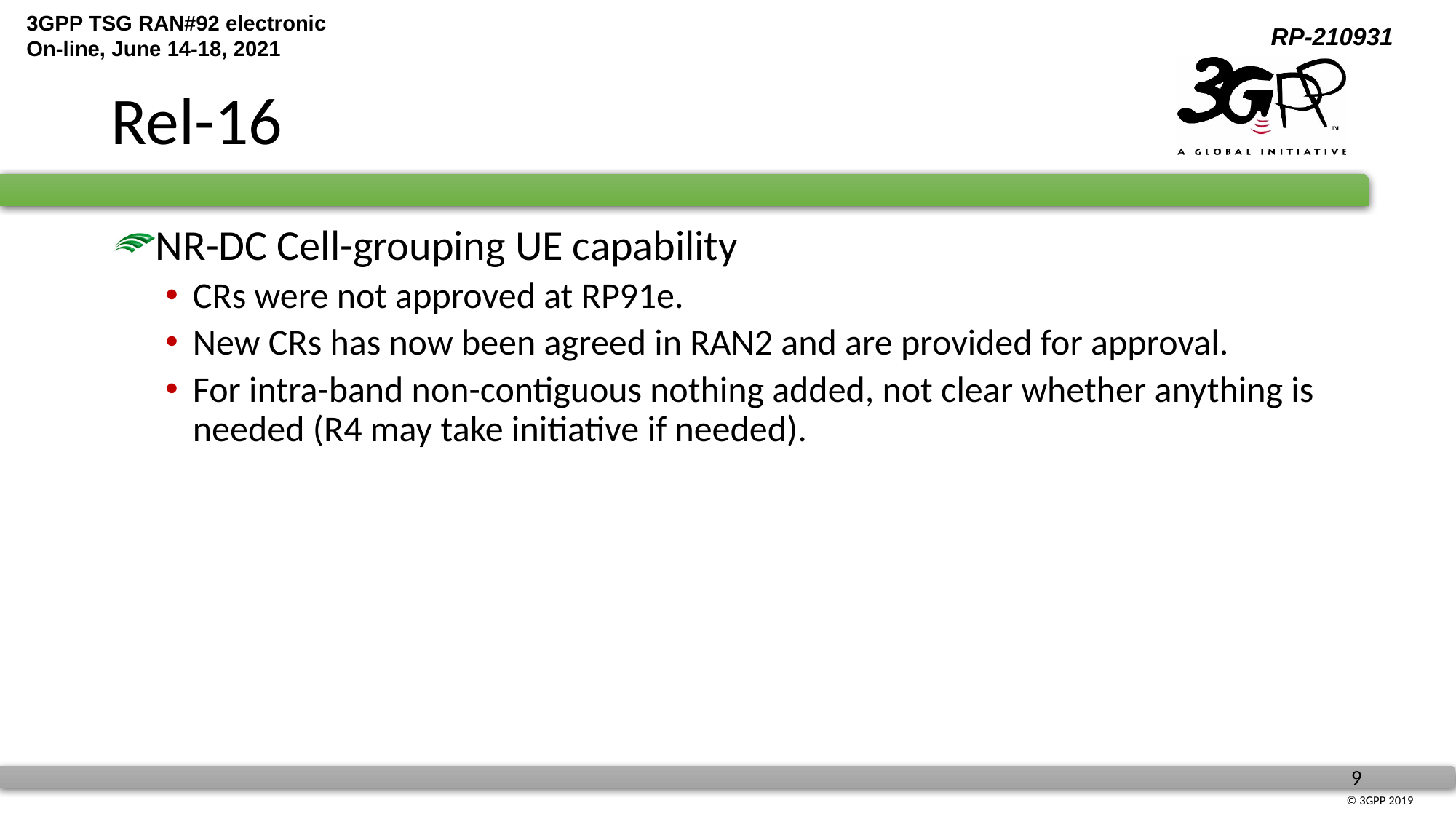

# Rel-16
NR-DC Cell-grouping UE capability
CRs were not approved at RP91e.
New CRs has now been agreed in RAN2 and are provided for approval.
For intra-band non-contiguous nothing added, not clear whether anything is needed (R4 may take initiative if needed).